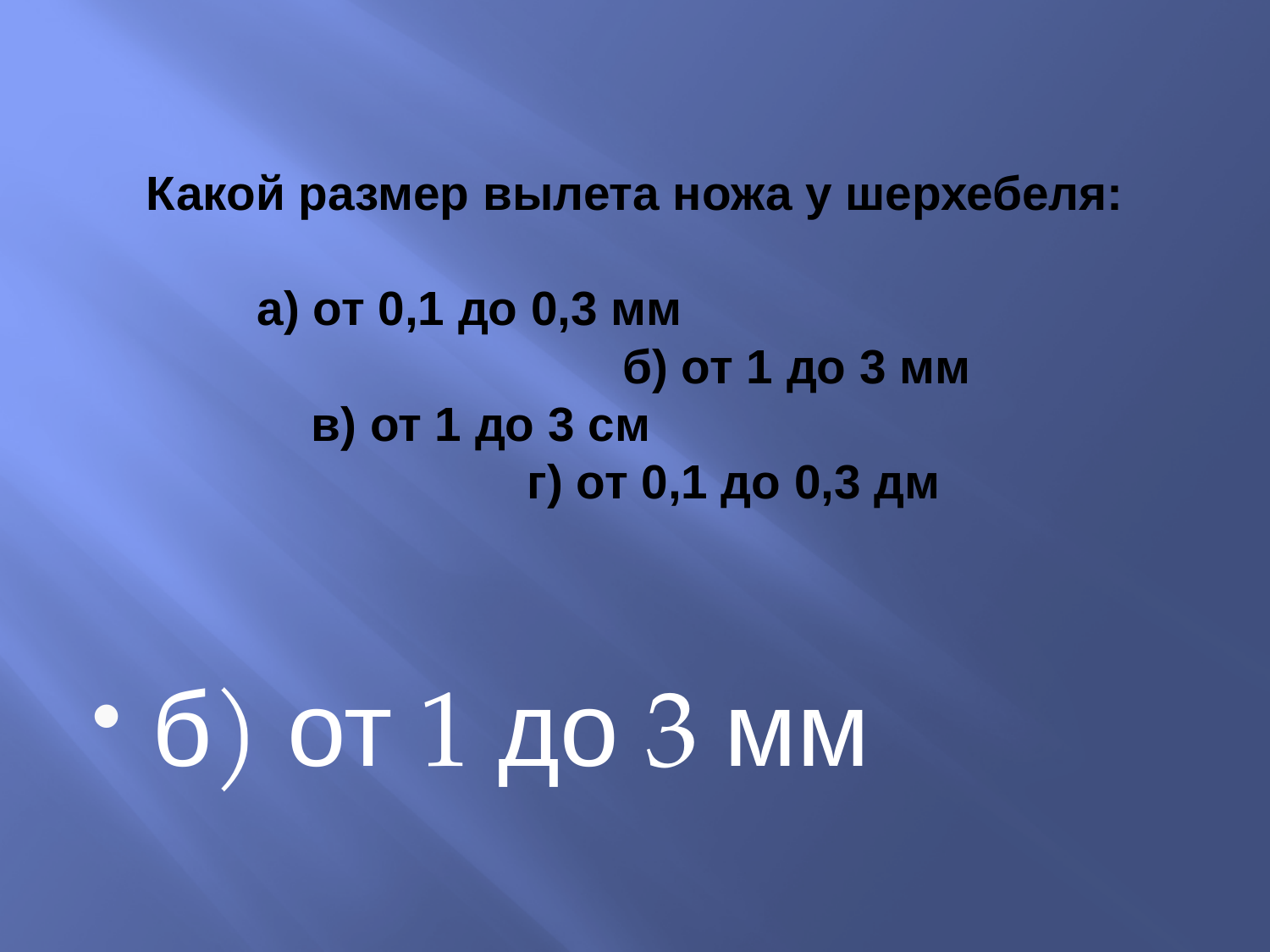

# Какой размер вылета ножа у шерхебеля: а) от 0,1 до 0,3 мм б) от 1 до 3 мм в) от 1 до 3 см г) от 0,1 до 0,3 дм
б) от 1 до 3 мм